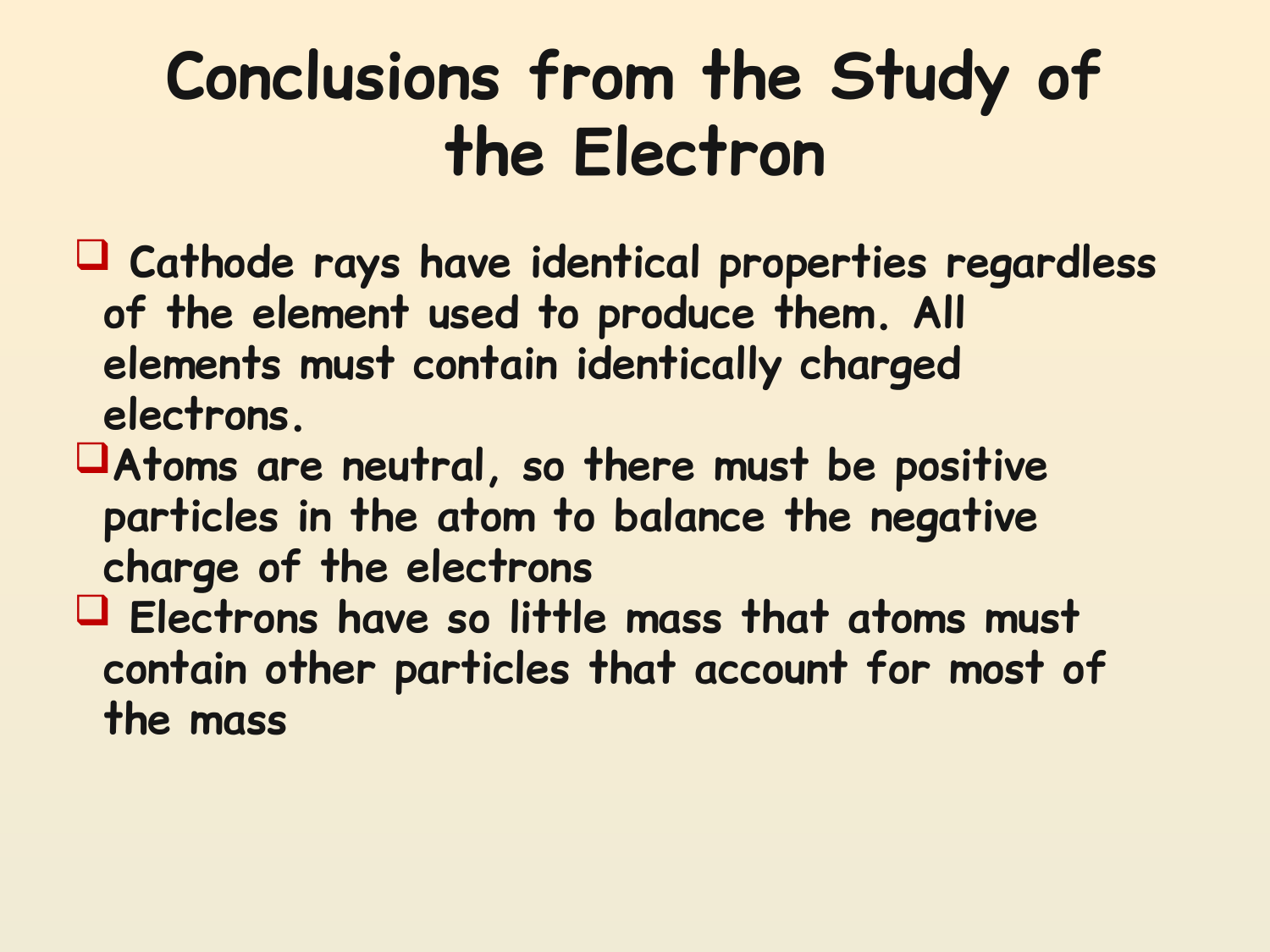

# Conclusions from the Study of the Electron
 Cathode rays have identical properties regardless of the element used to produce them. All elements must contain identically charged electrons.
Atoms are neutral, so there must be positive particles in the atom to balance the negative charge of the electrons
 Electrons have so little mass that atoms must contain other particles that account for most of the mass